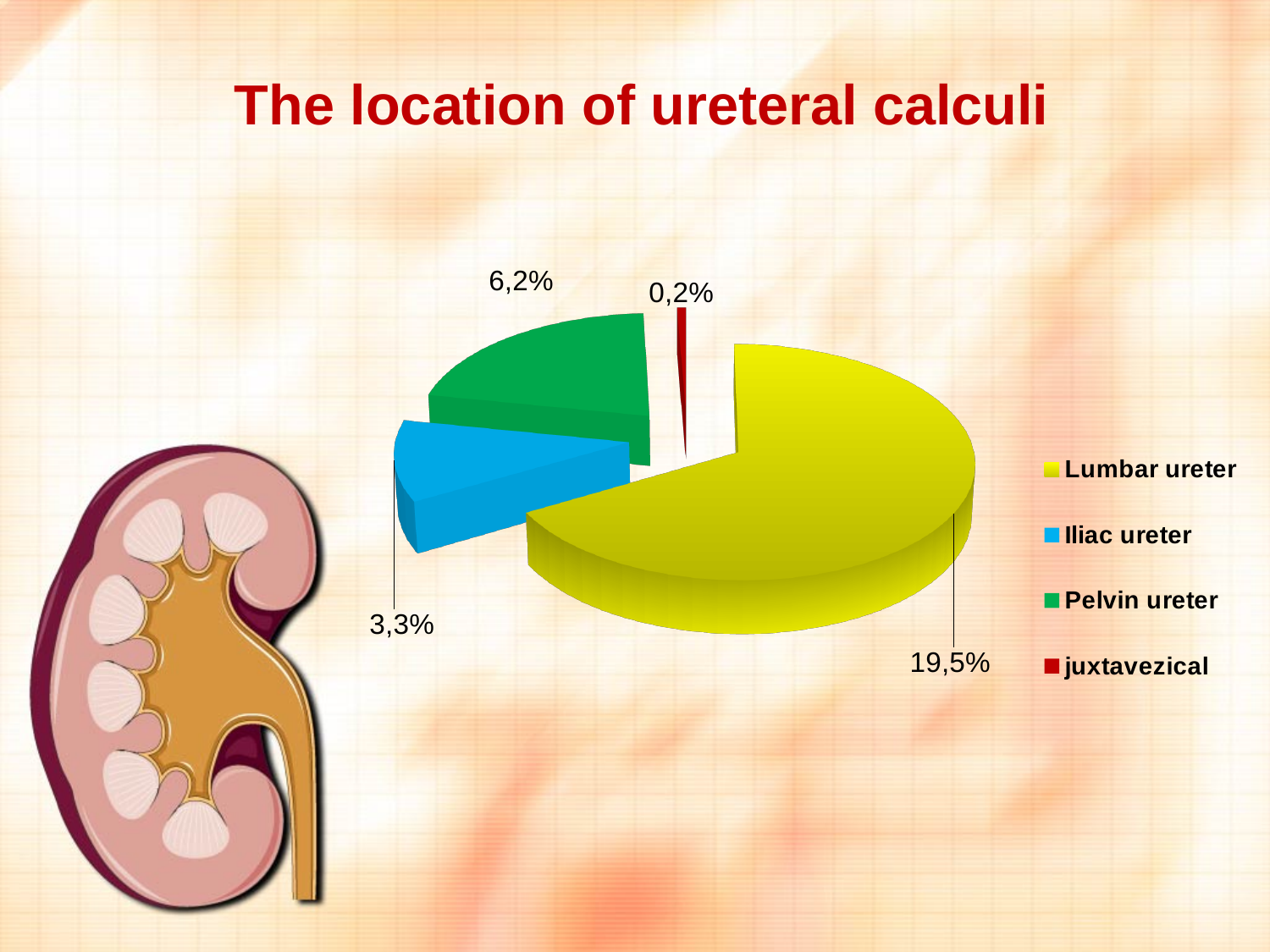

# The location of ureteral calculi

[unsupported chart]